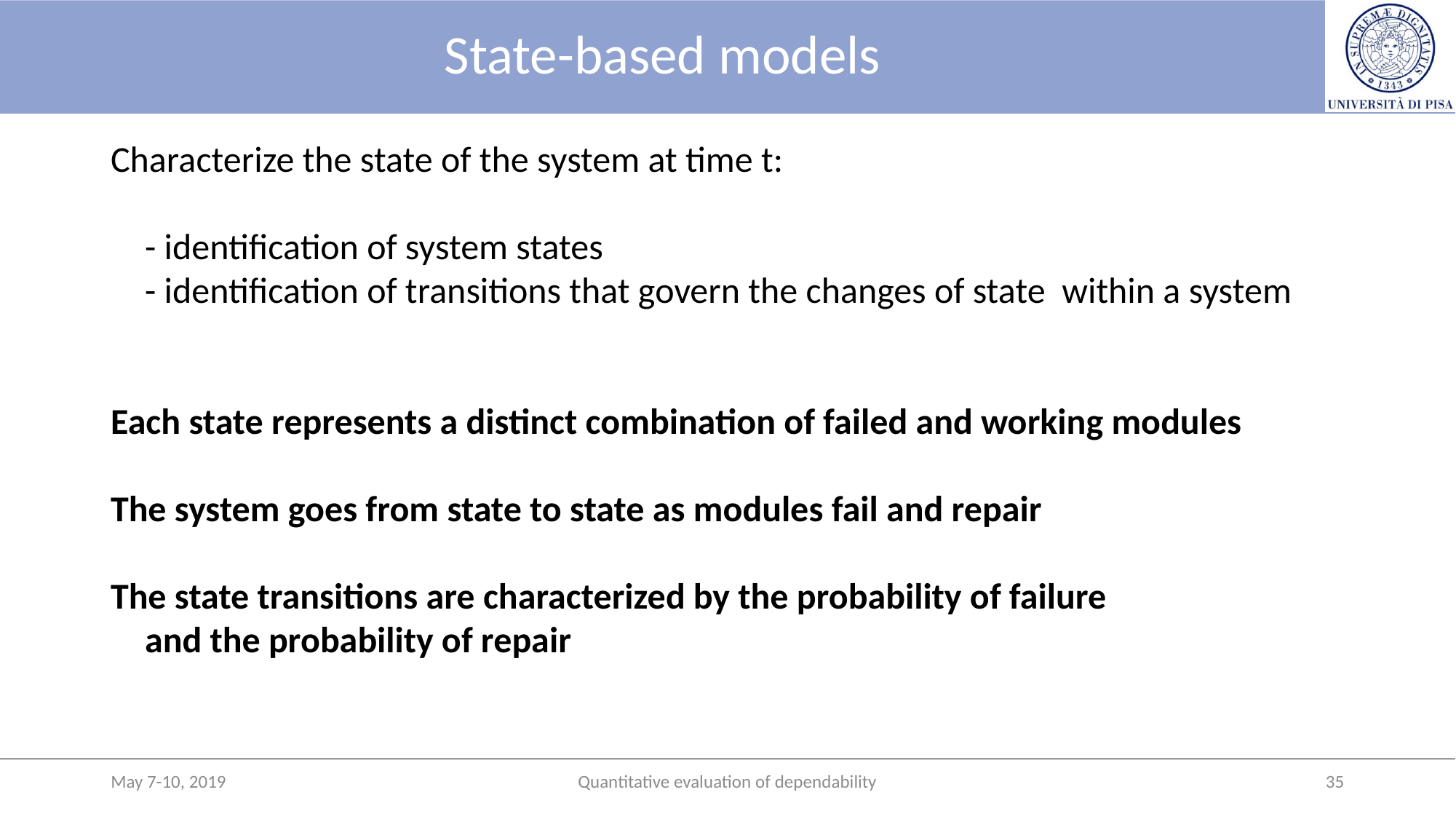

# State-based models
Characterize the state of the system at time t:

	- identification of system states
	- identification of transitions that govern the changes of state  within a system

Each state represents a distinct combination of failed and working modules

The system goes from state to state as modules fail and repair

The state transitions are characterized by the probability of failure
and the probability of repair

May 7-10, 2019
Quantitative evaluation of dependability
35